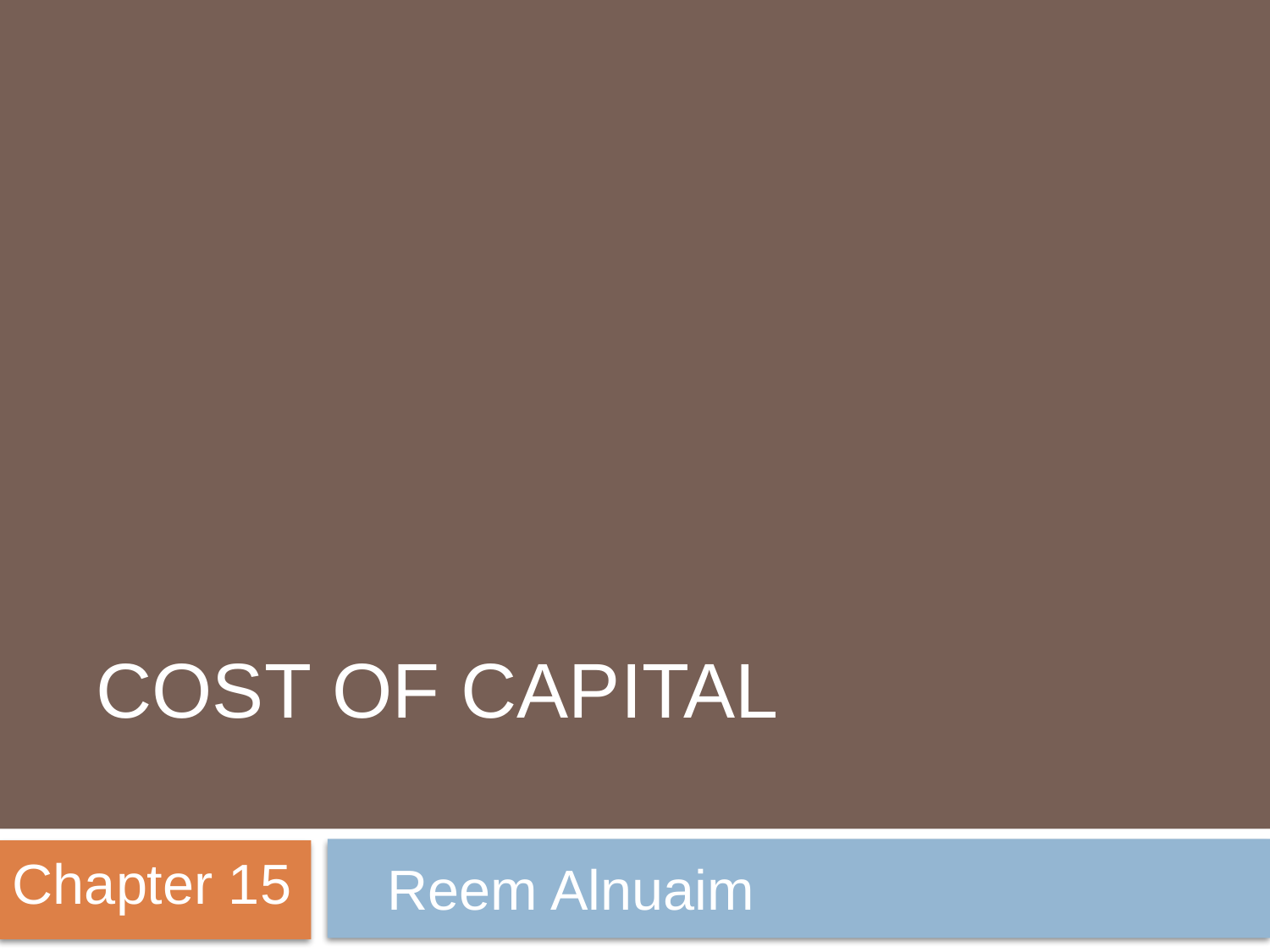

# Cost of Capital
   Reem Alnuaim
Chapter 15